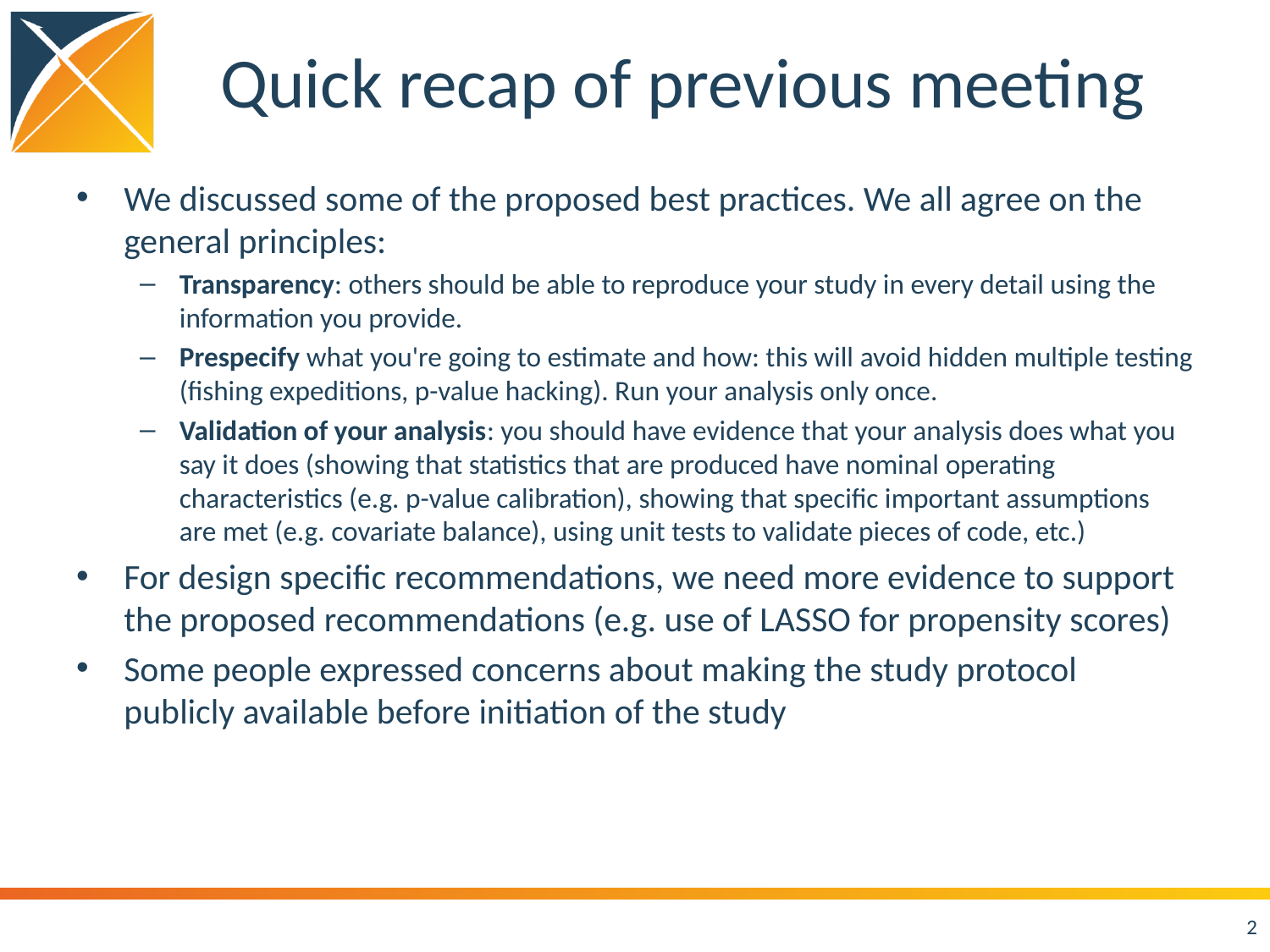

# Quick recap of previous meeting
We discussed some of the proposed best practices. We all agree on the general principles:
Transparency: others should be able to reproduce your study in every detail using the information you provide.
Prespecify what you're going to estimate and how: this will avoid hidden multiple testing (fishing expeditions, p-value hacking). Run your analysis only once.
Validation of your analysis: you should have evidence that your analysis does what you say it does (showing that statistics that are produced have nominal operating characteristics (e.g. p-value calibration), showing that specific important assumptions are met (e.g. covariate balance), using unit tests to validate pieces of code, etc.)
For design specific recommendations, we need more evidence to support the proposed recommendations (e.g. use of LASSO for propensity scores)
Some people expressed concerns about making the study protocol publicly available before initiation of the study
2